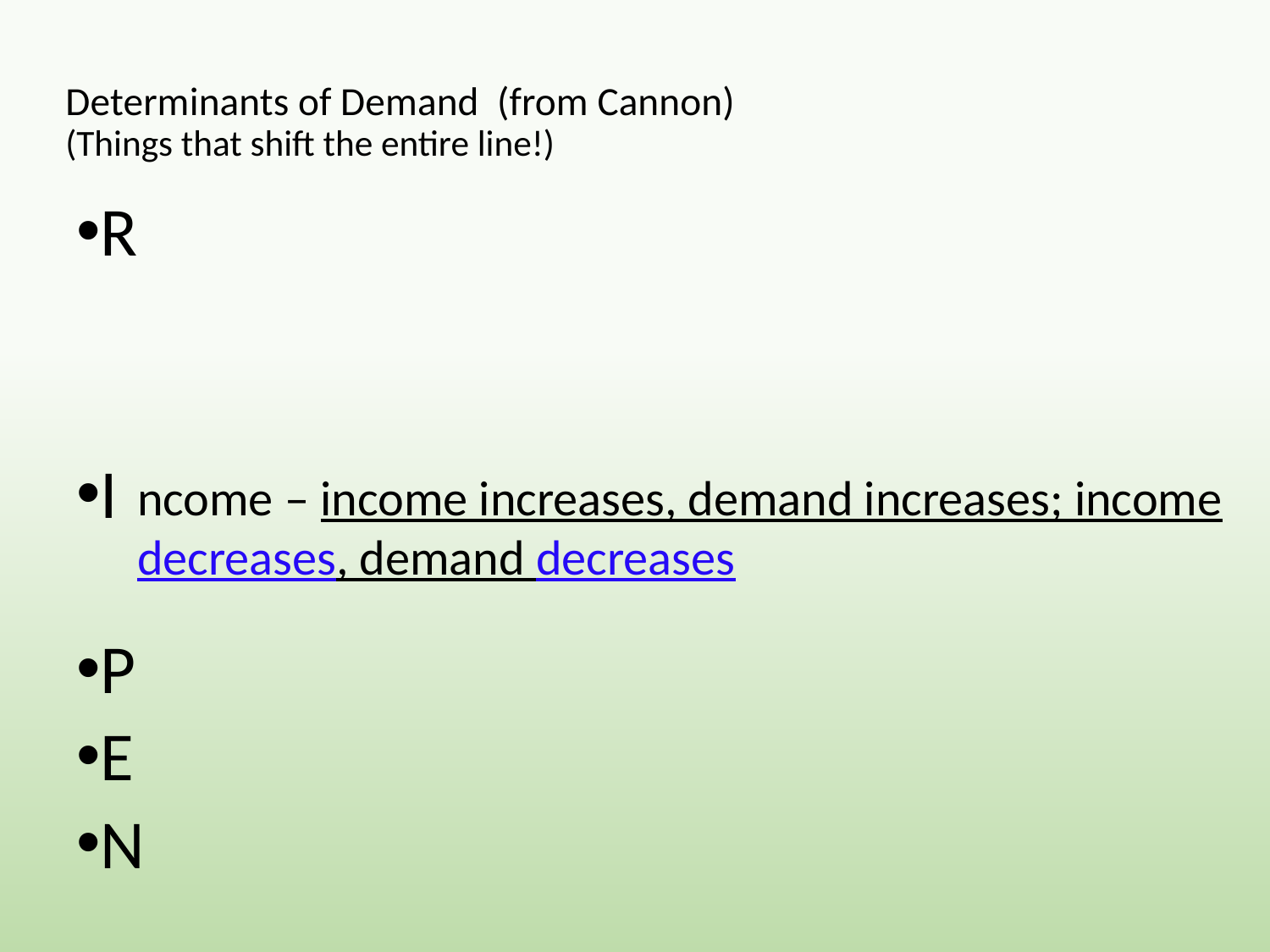

# Determinants of Demand  (from Cannon) (Things that shift the entire line!)
R

I

P
E
N
ncome – income increases, demand increases; income decreases, demand decreases